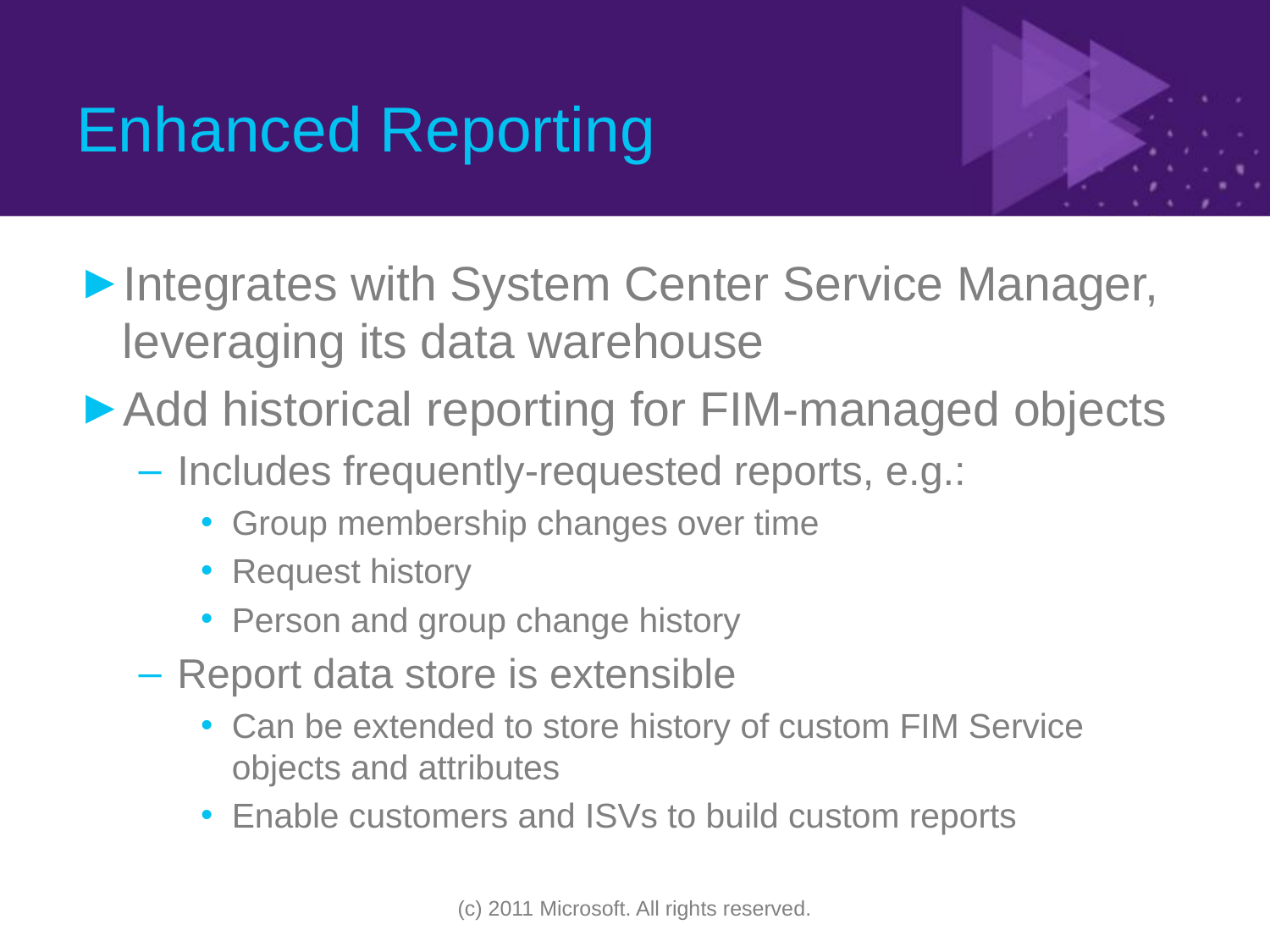

# Enhanced Reporting
Integrates with System Center Service Manager, leveraging its data warehouse
Add historical reporting for FIM-managed objects
Includes frequently-requested reports, e.g.:
Group membership changes over time
Request history
Person and group change history
Report data store is extensible
Can be extended to store history of custom FIM Service objects and attributes
Enable customers and ISVs to build custom reports
(c) 2011 Microsoft. All rights reserved.